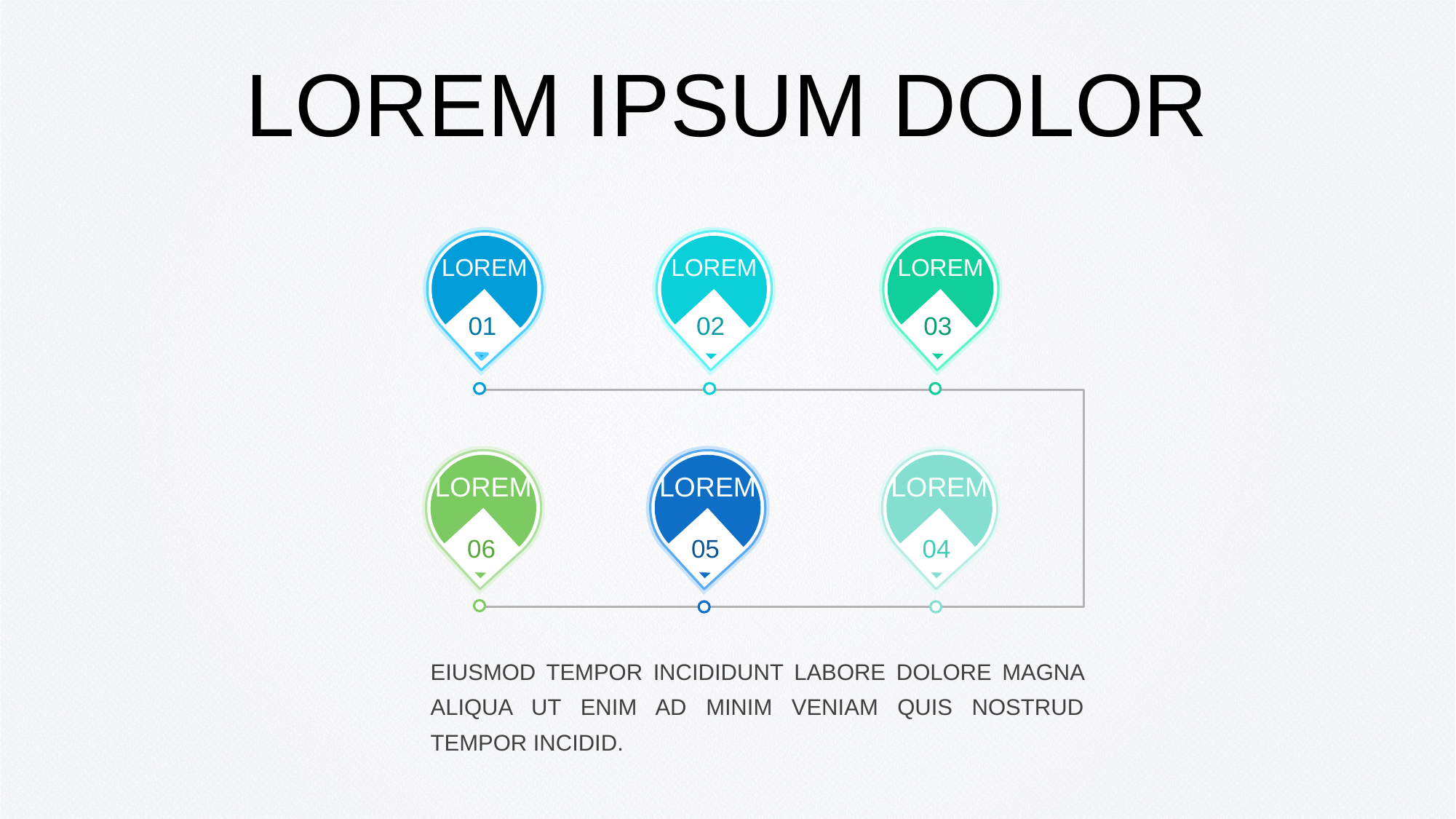

# LOREM IPSUM DOLOR

LOREM
LOREM
LOREM
01
02
03

LOREM
LOREM
LOREM
06
05
04

EIUSMOD TEMPOR INCIDIDUNT LABORE DOLORE MAGNA ALIQUA UT ENIM AD MINIM VENIAM QUIS NOSTRUD TEMPOR INCIDID.